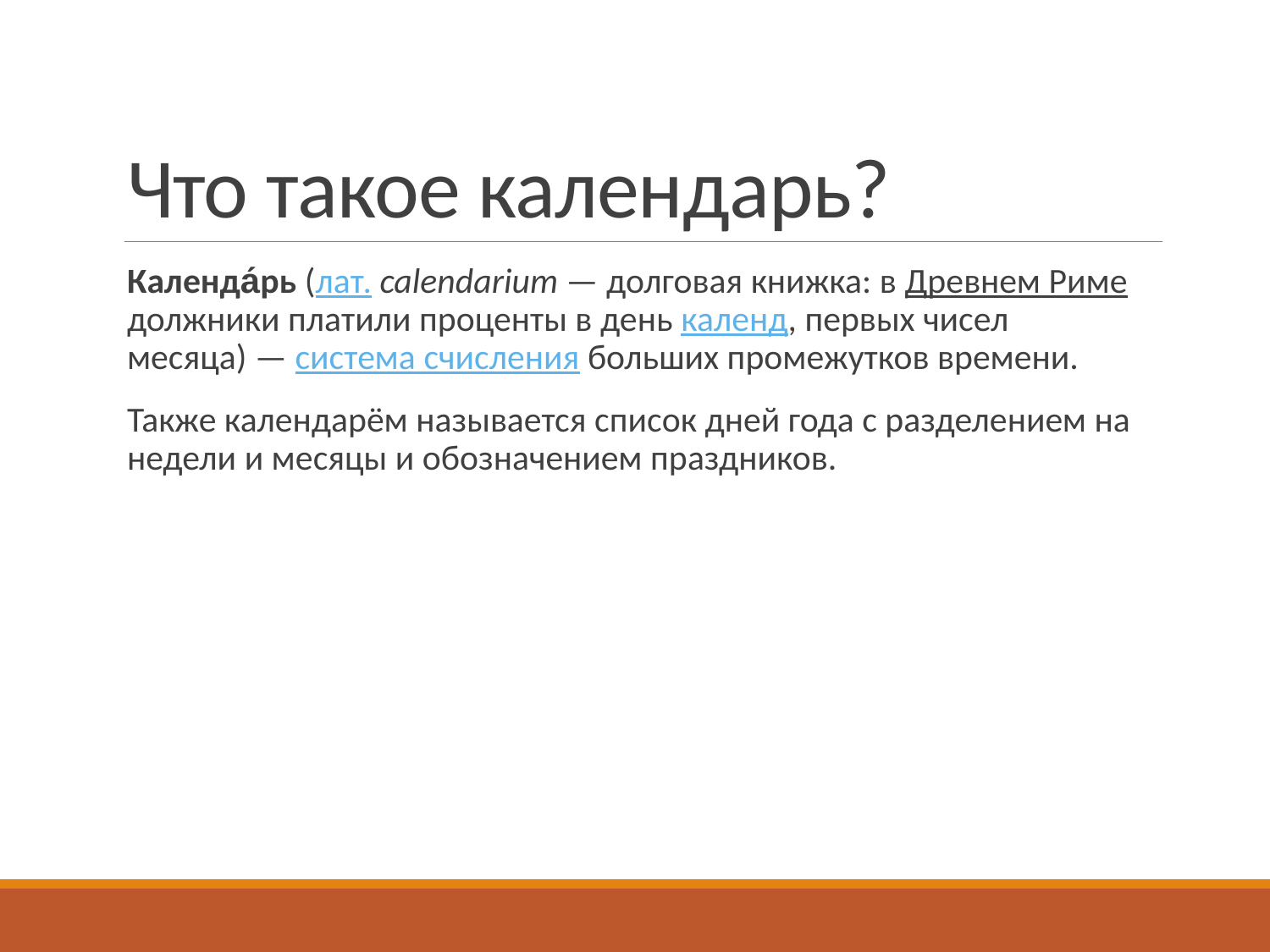

# Что такое календарь?
Календа́рь (лат. calendarium — долговая книжка: в Древнем Риме должники платили проценты в день календ, первых чисел месяца) — система счисления больших промежутков времени.
Также календарём называется список дней года с разделением на недели и месяцы и обозначением праздников.